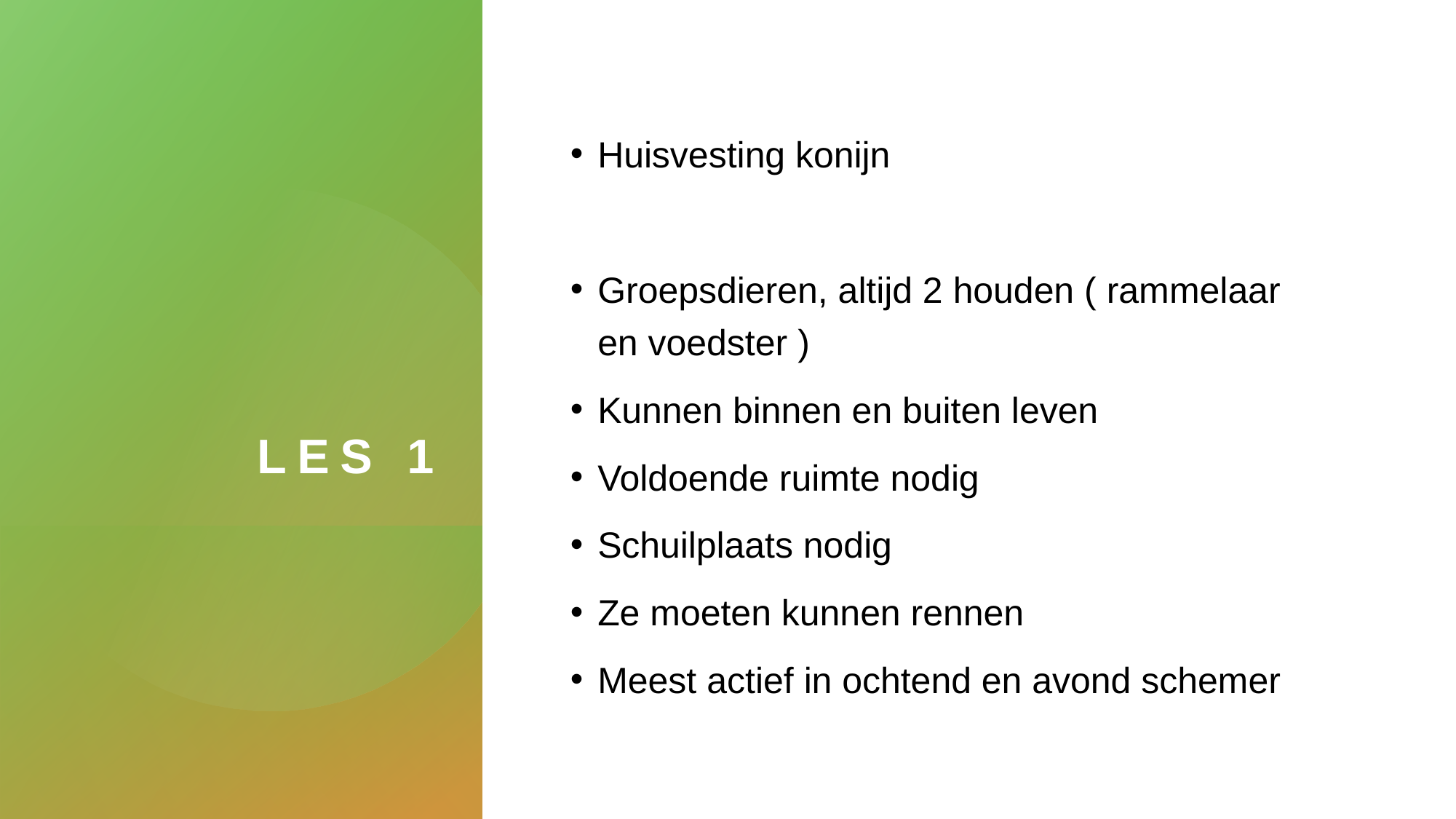

# Les 1
Huisvesting konijn

Groepsdieren, altijd 2 houden ( rammelaar en voedster )
Kunnen binnen en buiten leven
Voldoende ruimte nodig
Schuilplaats nodig
Ze moeten kunnen rennen
Meest actief in ochtend en avond schemer